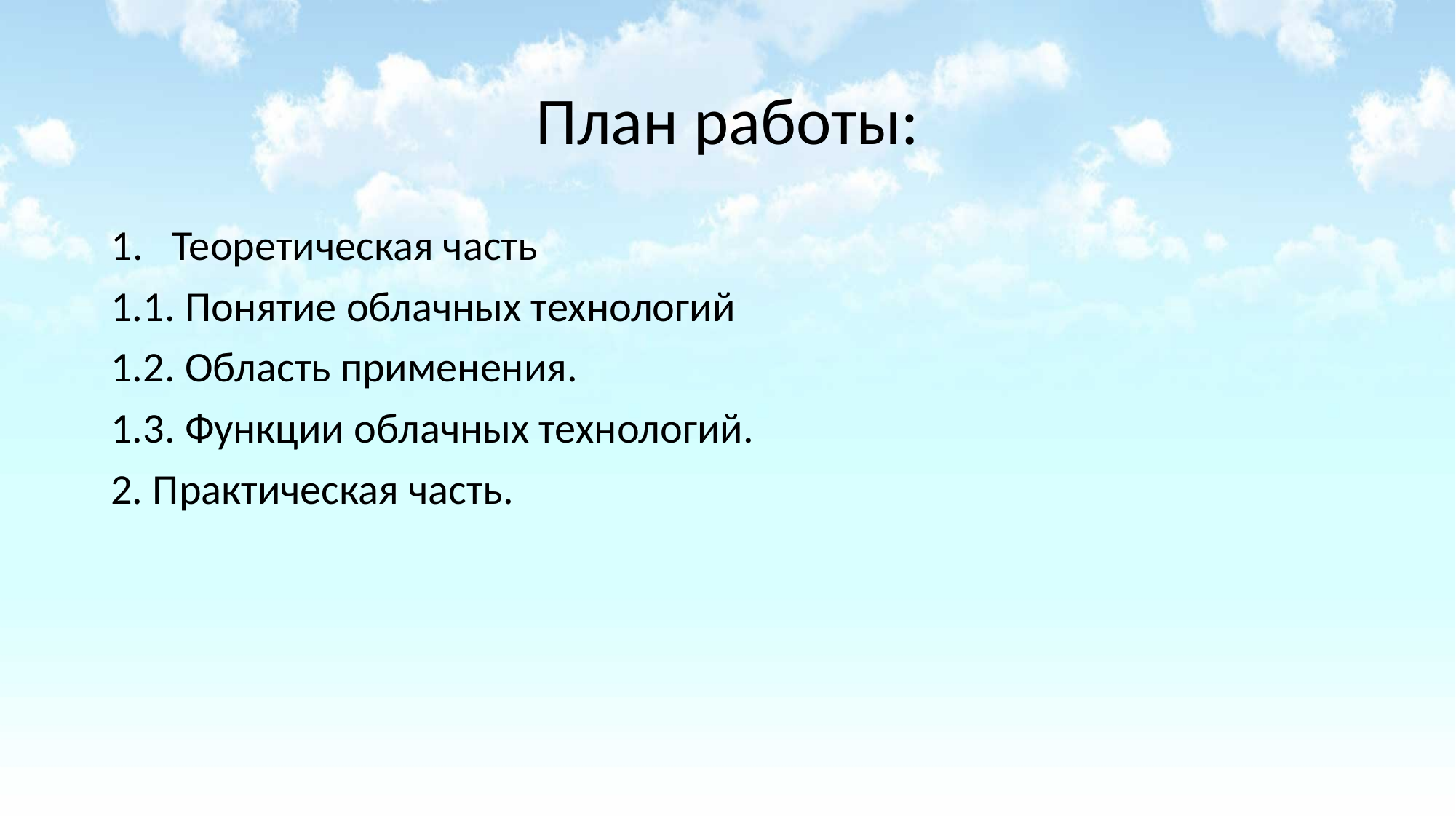

# План работы:
Теоретическая часть
1.1. Понятие облачных технологий
1.2. Область применения.
1.3. Функции облачных технологий.
2. Практическая часть.